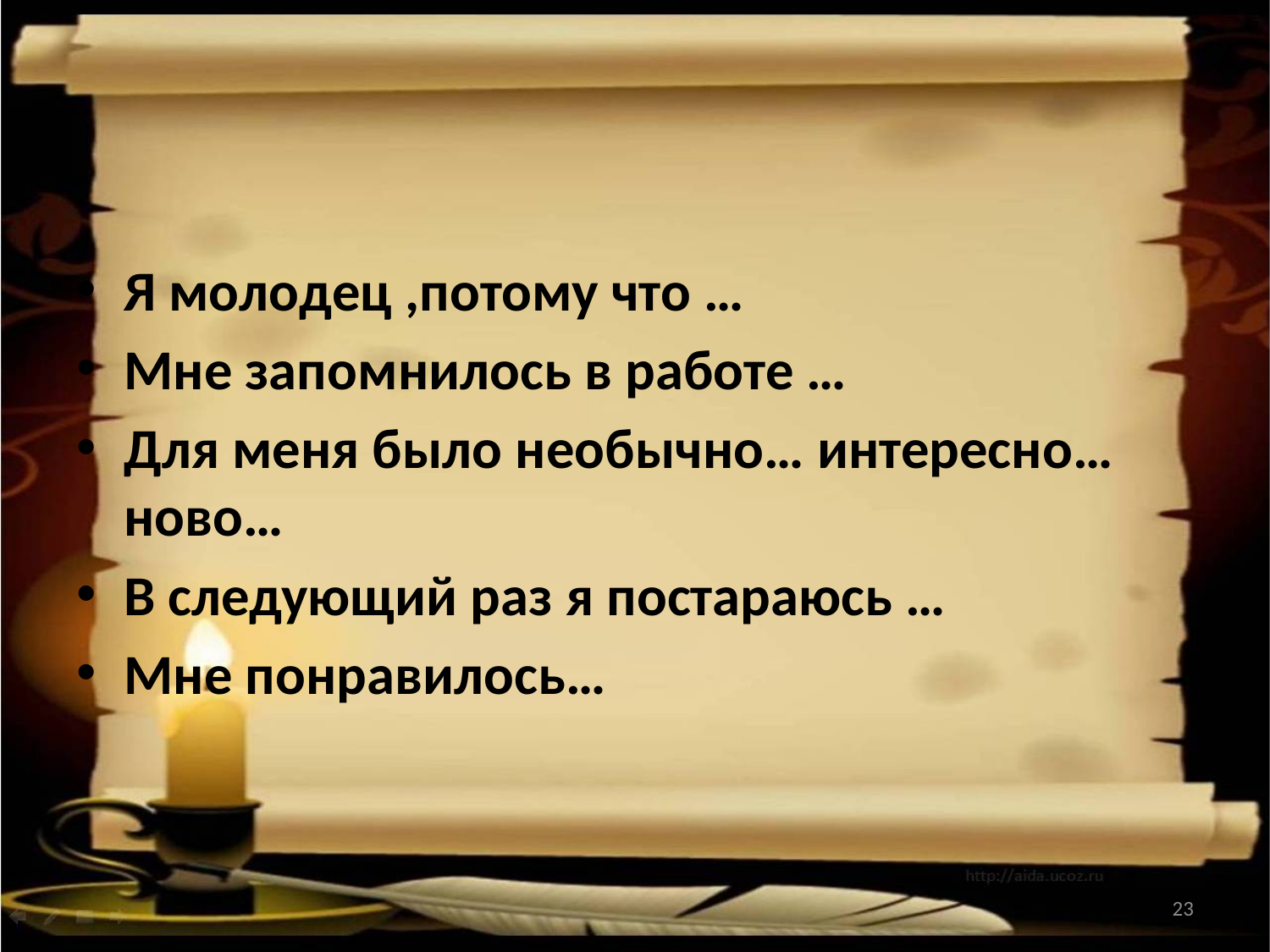

Я молодец ,потому что …
Мне запомнилось в работе …
Для меня было необычно… интересно… ново…
В следующий раз я постараюсь …
Мне понравилось…

23